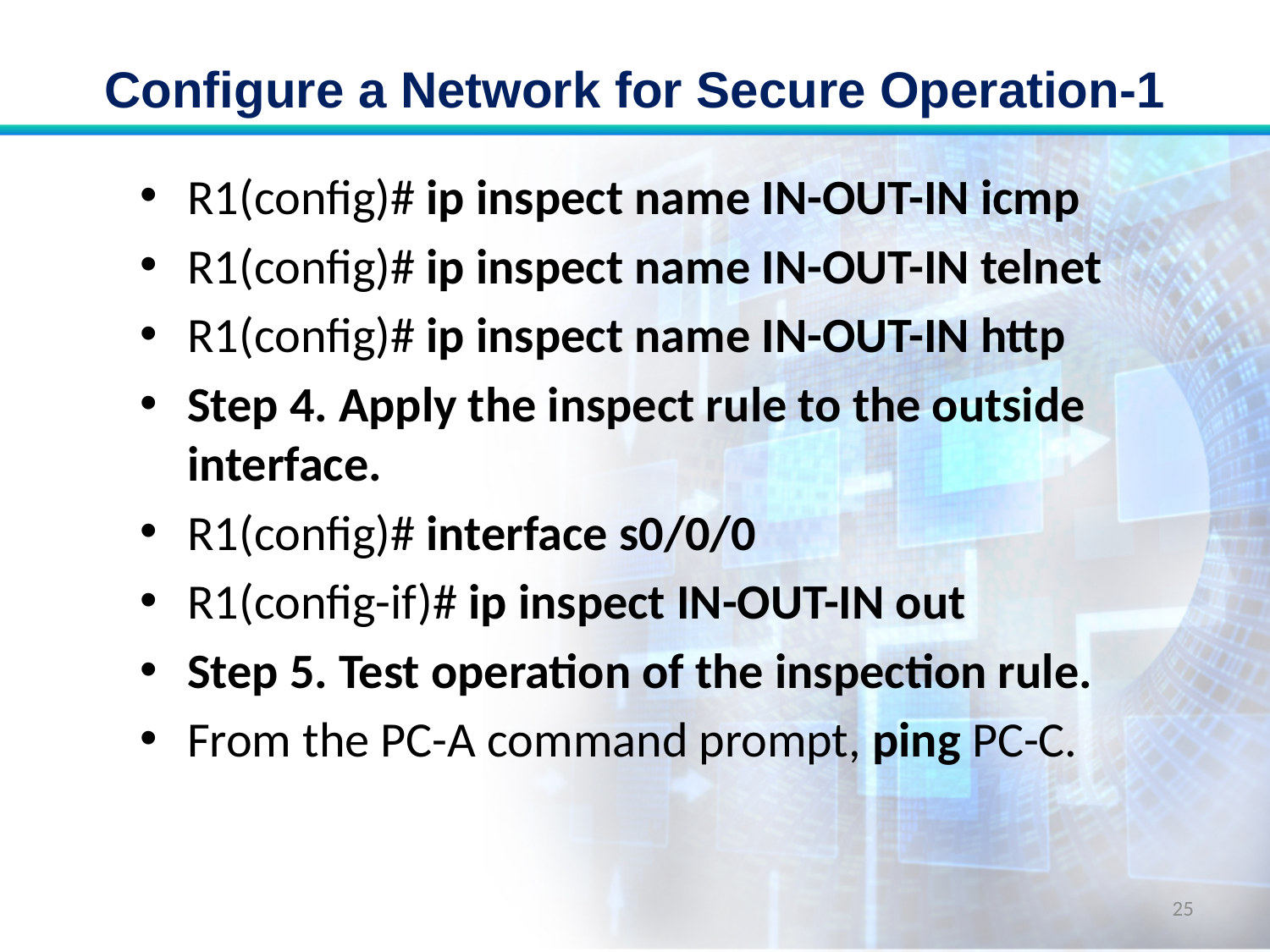

# Configure a Network for Secure Operation-1
R1(config)# ip inspect name IN-OUT-IN icmp
R1(config)# ip inspect name IN-OUT-IN telnet
R1(config)# ip inspect name IN-OUT-IN http
Step 4. Apply the inspect rule to the outside interface.
R1(config)# interface s0/0/0
R1(config-if)# ip inspect IN-OUT-IN out
Step 5. Test operation of the inspection rule.
From the PC-A command prompt, ping PC-C.

25